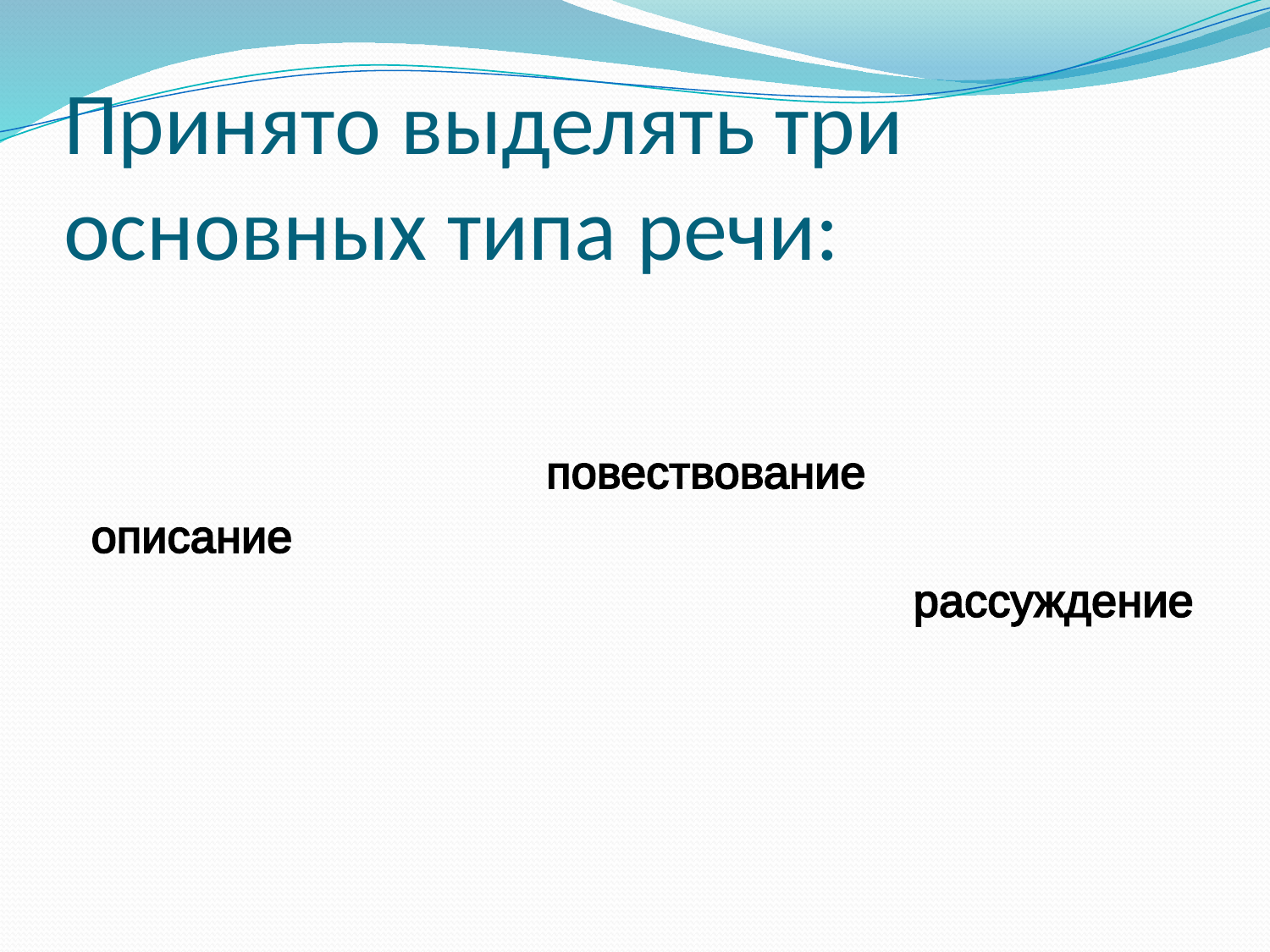

# Принято выделять три основных типа речи:
            повествование
 описание
  рассуждение